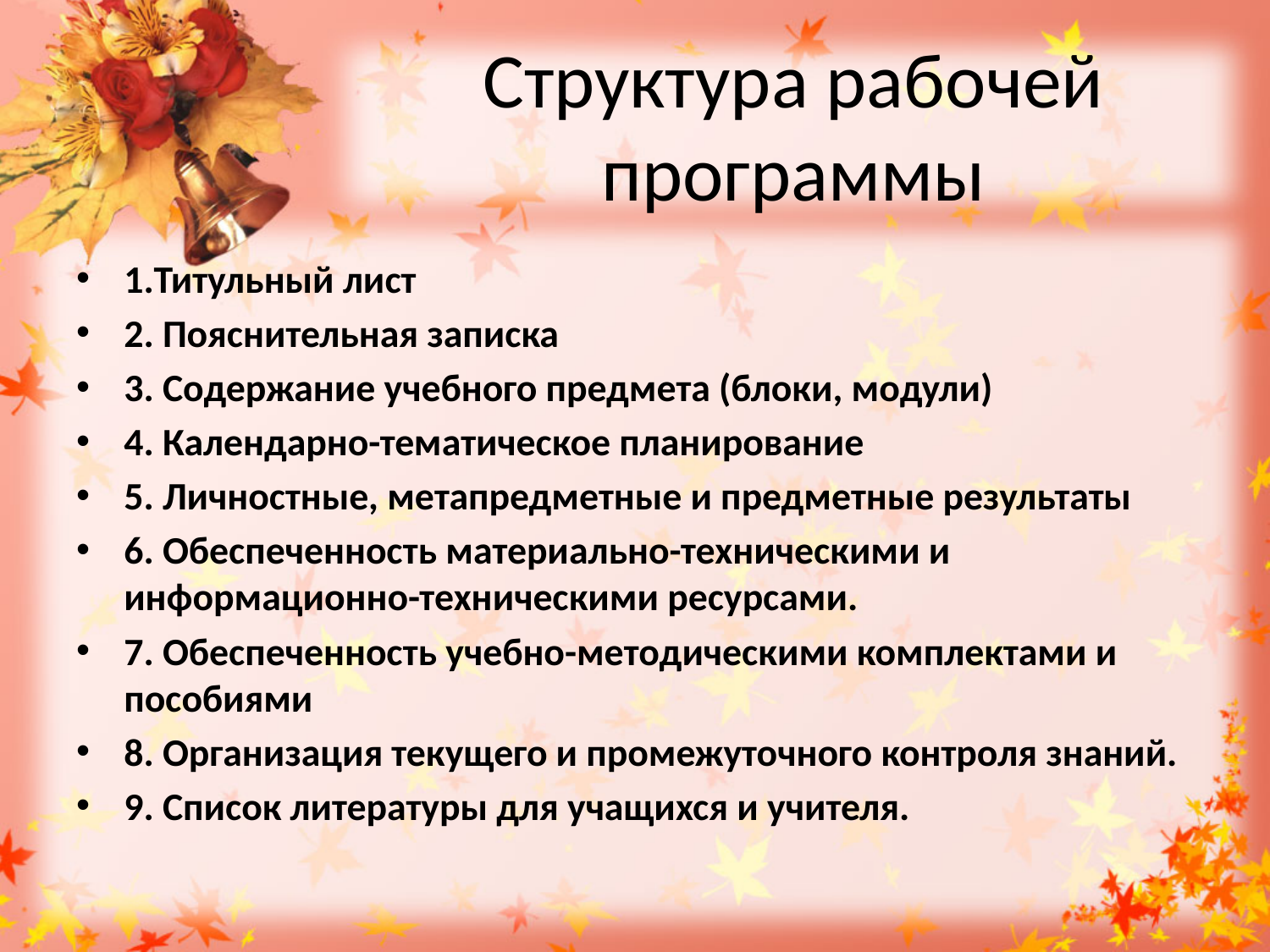

# Структура рабочей программы
1.Титульный лист
2. Пояснительная записка
3. Содержание учебного предмета (блоки, модули)
4. Календарно-тематическое планирование
5. Личностные, метапредметные и предметные результаты
6. Обеспеченность материально-техническими и информационно-техническими ресурсами.
7. Обеспеченность учебно-методическими комплектами и пособиями
8. Организация текущего и промежуточного контроля знаний.
9. Список литературы для учащихся и учителя.